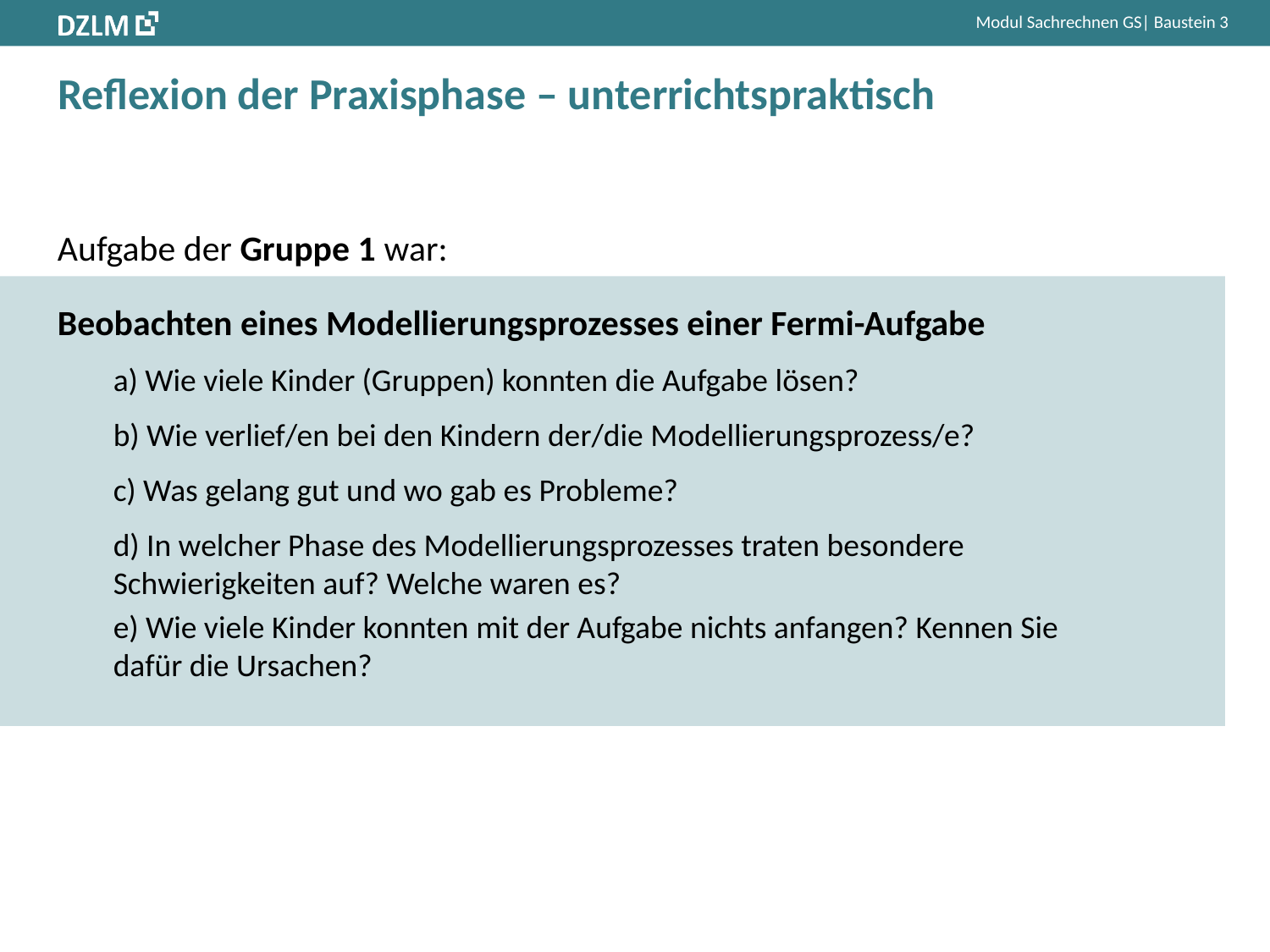

# Reflexion der Praxisphase – unterrichtspraktisch
Aufgabe der Gruppe 1 war:
Beobachten eines Modellierungsprozesses einer Fermi-Aufgabe
a) Wie viele Kinder (Gruppen) konnten die Aufgabe lösen?
b) Wie verlief/en bei den Kindern der/die Modellierungsprozess/e?
c) Was gelang gut und wo gab es Probleme?
d) In welcher Phase des Modellierungsprozesses traten besondere
Schwierigkeiten auf? Welche waren es?
e) Wie viele Kinder konnten mit der Aufgabe nichts anfangen? Kennen Sie
dafür die Ursachen?